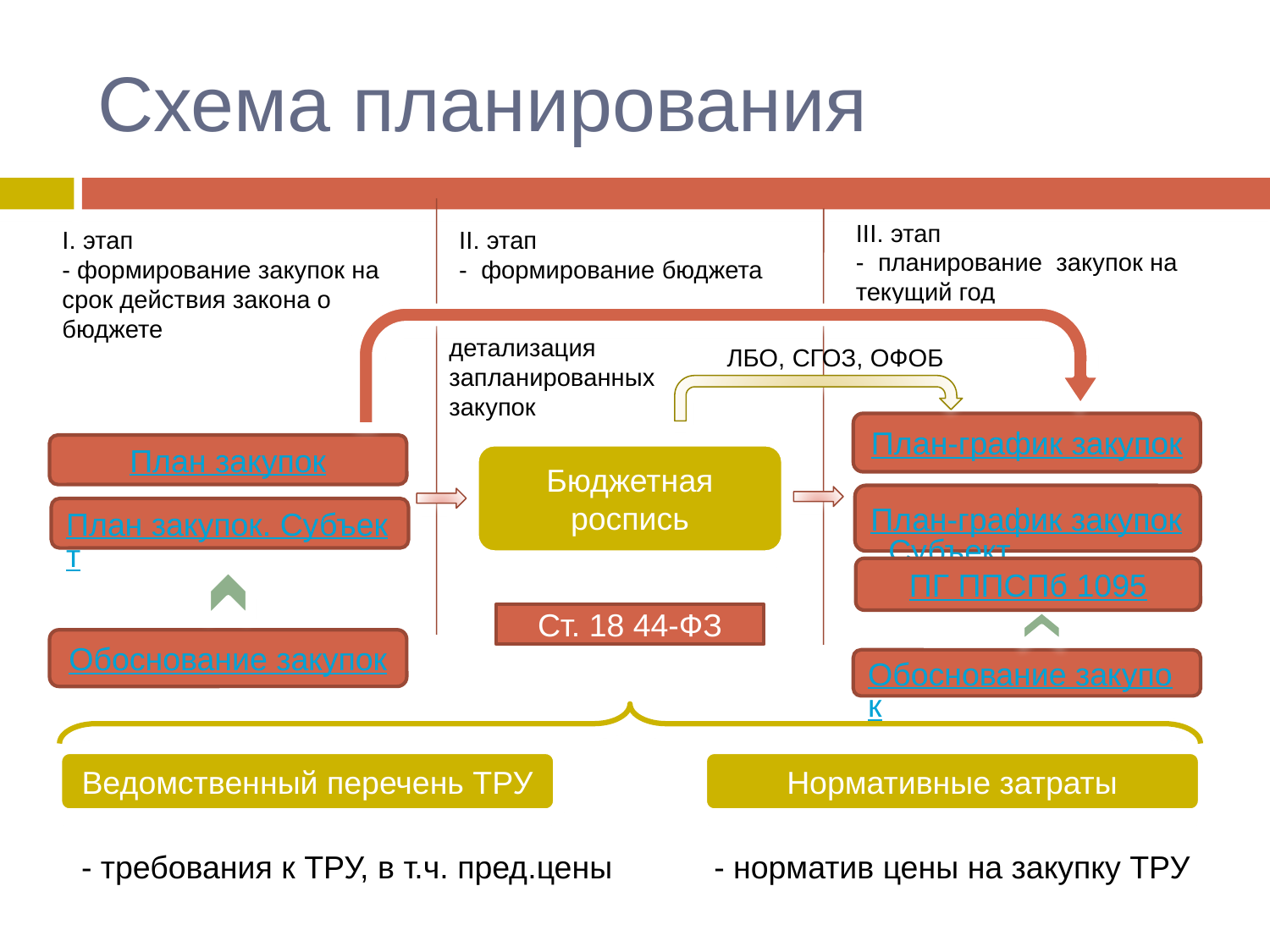

# Схема планирования

III. этап
-  планирование  закупок на текущий год
I. этап
- формирование закупок на срок действия закона о бюджете
II. этап
-  формирование бюджета

детализация запланированных закупок
ЛБО, СГОЗ, ОФОБ

План-график закупок
План закупок
Бюджетная роспись
План-график закупок. Субъект

План закупок. Субъект
ПГ ППСПб 1095

Ст. 18 44-ФЗ

Обоснование закупок
Обоснование закупок
Ведомственный перечень ТРУ
Нормативные затраты
- требования к ТРУ, в т.ч. пред.цены
- норматив цены на закупку ТРУ